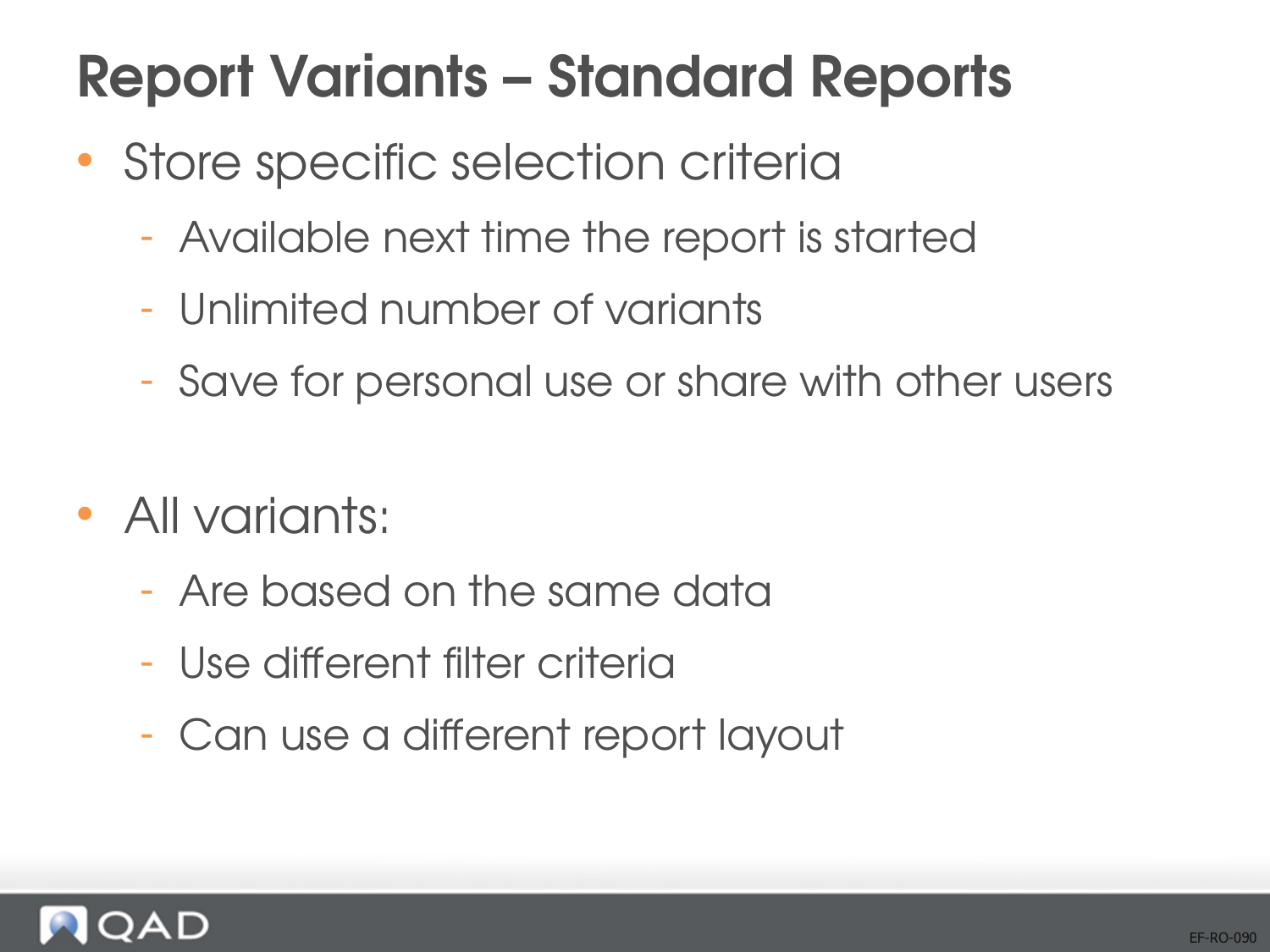

# Report Variants – Standard Reports
Store specific selection criteria
Available next time the report is started
Unlimited number of variants
Save for personal use or share with other users

All variants:
Are based on the same data
Use different filter criteria
Can use a different report layout
EF-RO-090